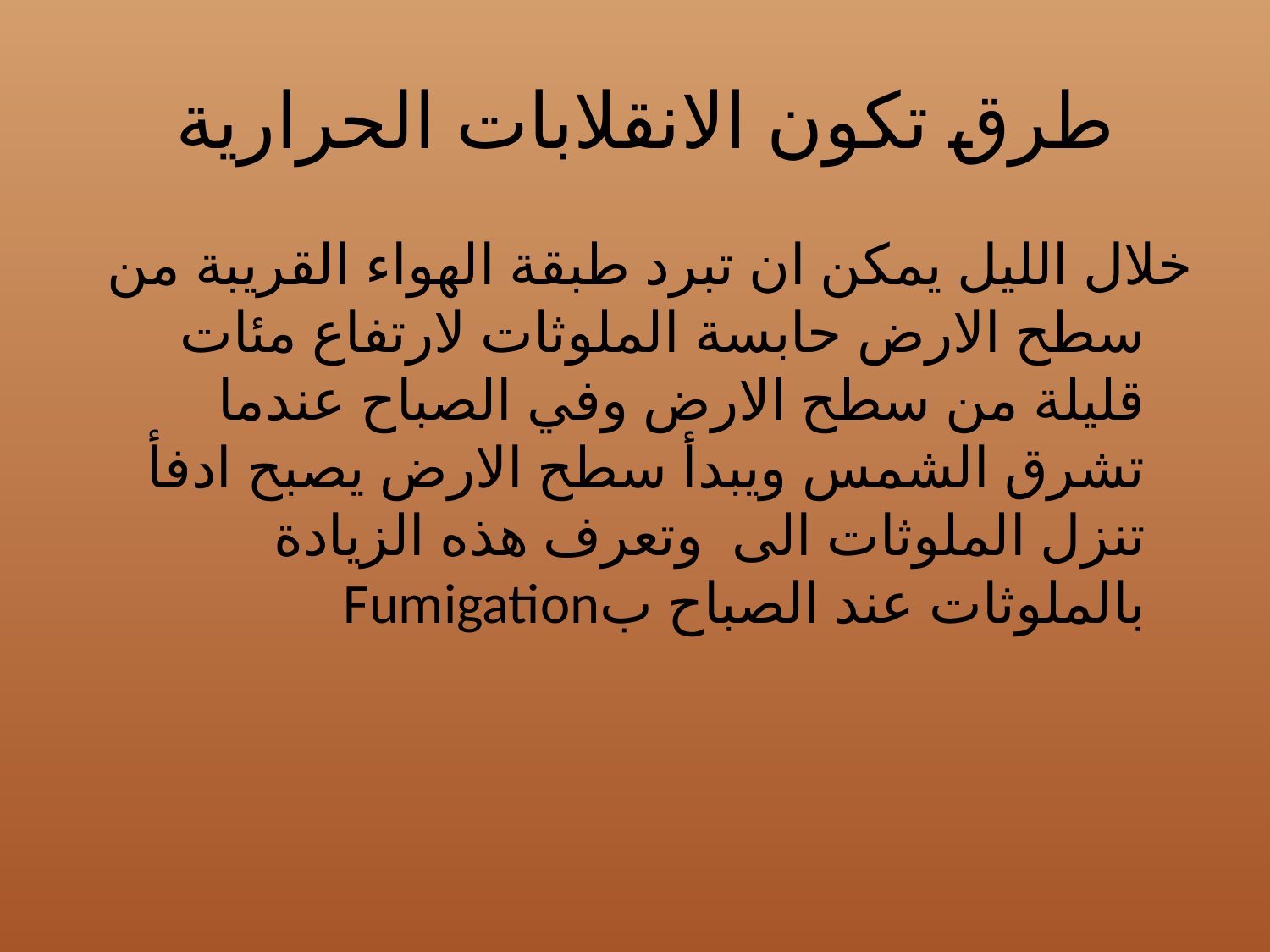

# طرق تكون الانقلابات الحرارية
خلال الليل يمكن ان تبرد طبقة الهواء القريبة من سطح الارض حابسة الملوثات لارتفاع مئات قليلة من سطح الارض وفي الصباح عندما تشرق الشمس ويبدأ سطح الارض يصبح ادفأ تنزل الملوثات الى  وتعرف هذه الزيادة بالملوثات عند الصباح بFumigation